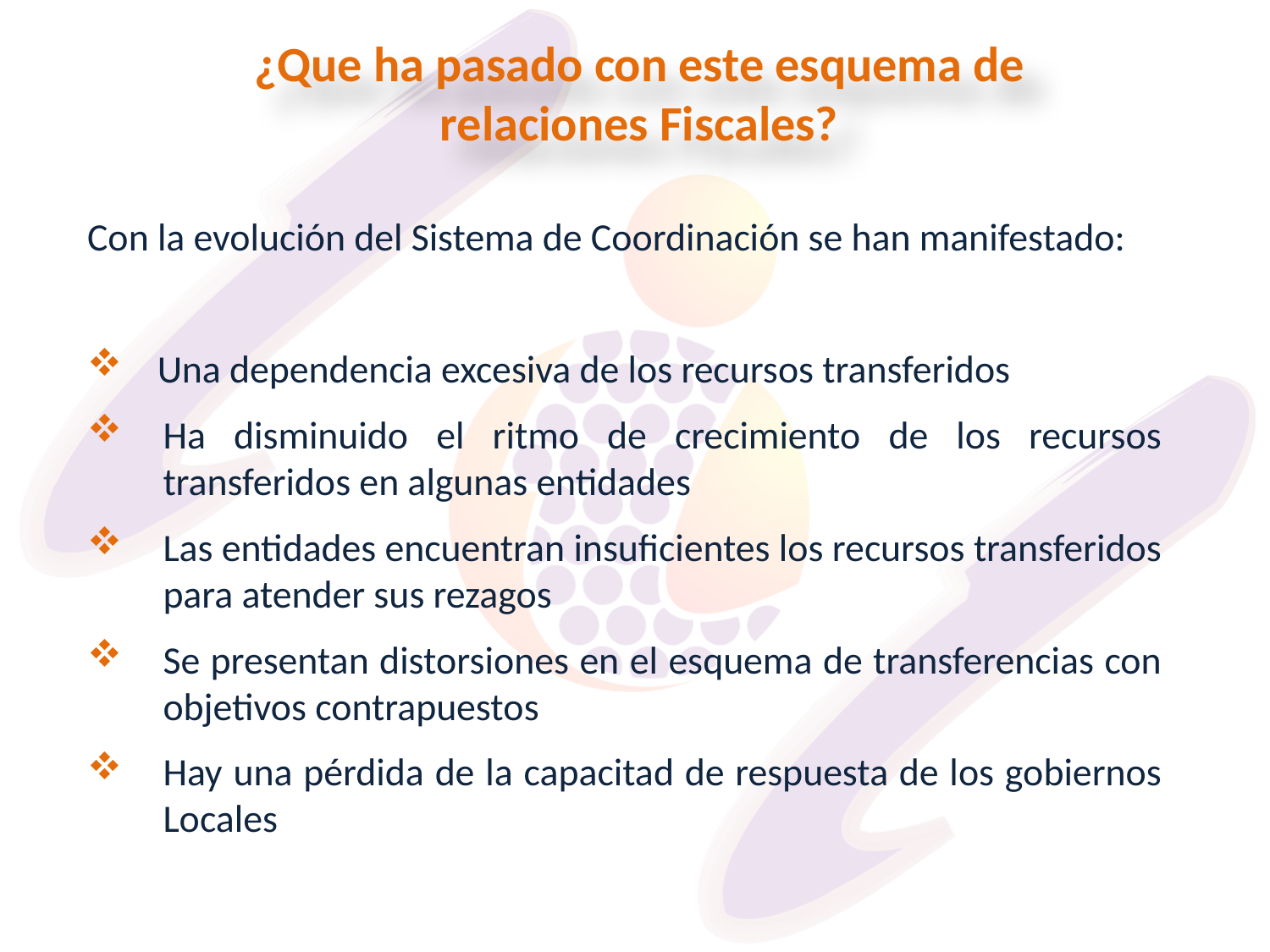

¿Que ha pasado con este esquema de relaciones Fiscales?
Con la evolución del Sistema de Coordinación se han manifestado:

    Una dependencia excesiva de los recursos transferidos
Ha disminuido el ritmo de crecimiento de los recursos transferidos en algunas entidades
Las entidades encuentran insuficientes los recursos transferidos para atender sus rezagos
Se presentan distorsiones en el esquema de transferencias con objetivos contrapuestos
Hay una pérdida de la capacitad de respuesta de los gobiernos Locales